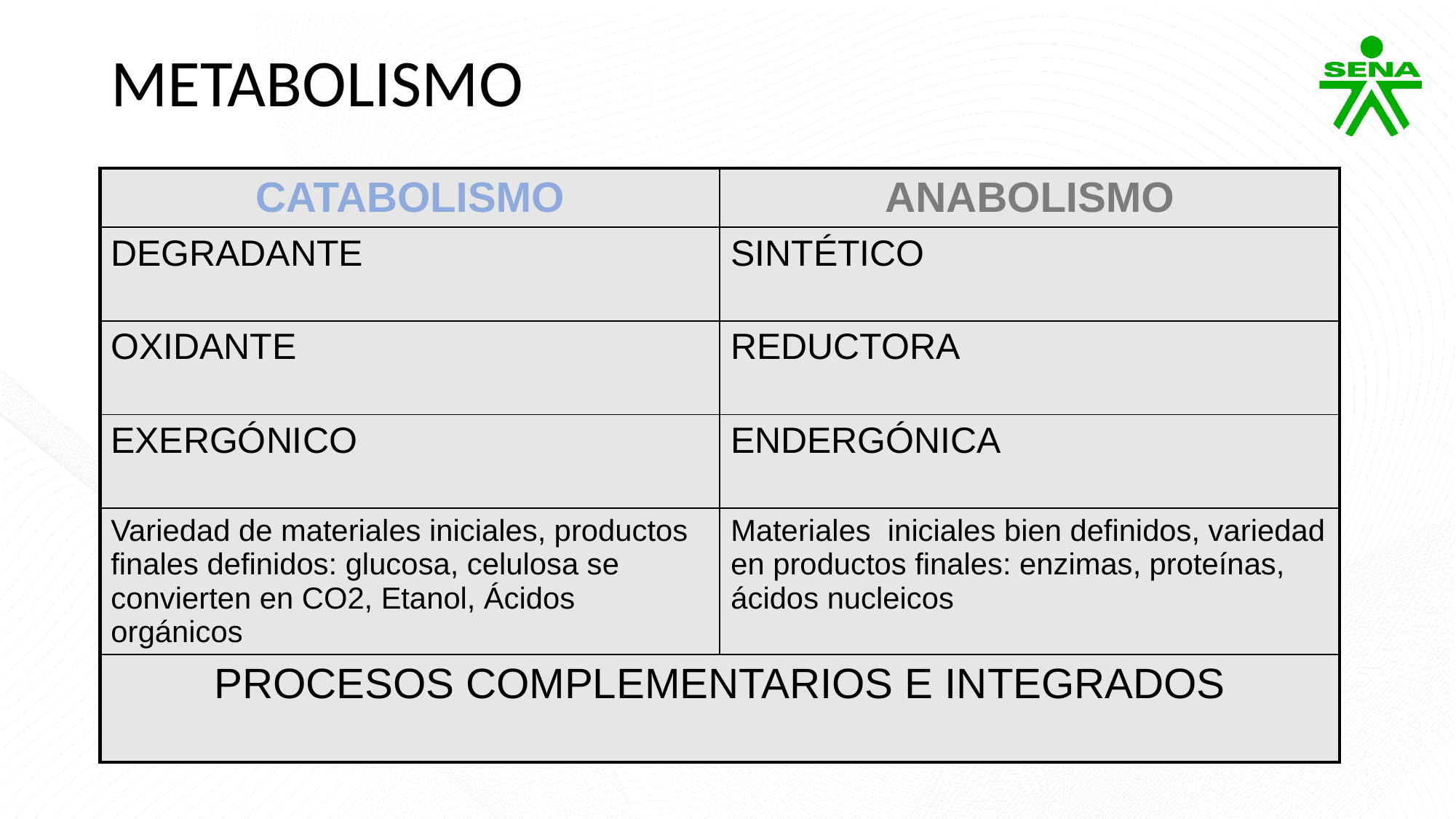

METABOLISMO
| CATABOLISMO | ANABOLISMO |
| --- | --- |
| DEGRADANTE | SINTÉTICO |
| OXIDANTE | REDUCTORA |
| EXERGÓNICO | ENDERGÓNICA |
| Variedad de materiales iniciales, productos finales definidos: glucosa, celulosa se convierten en CO2, Etanol, Ácidos orgánicos | Materiales iniciales bien definidos, variedad en productos finales: enzimas, proteínas, ácidos nucleicos |
| PROCESOS COMPLEMENTARIOS E INTEGRADOS |  |